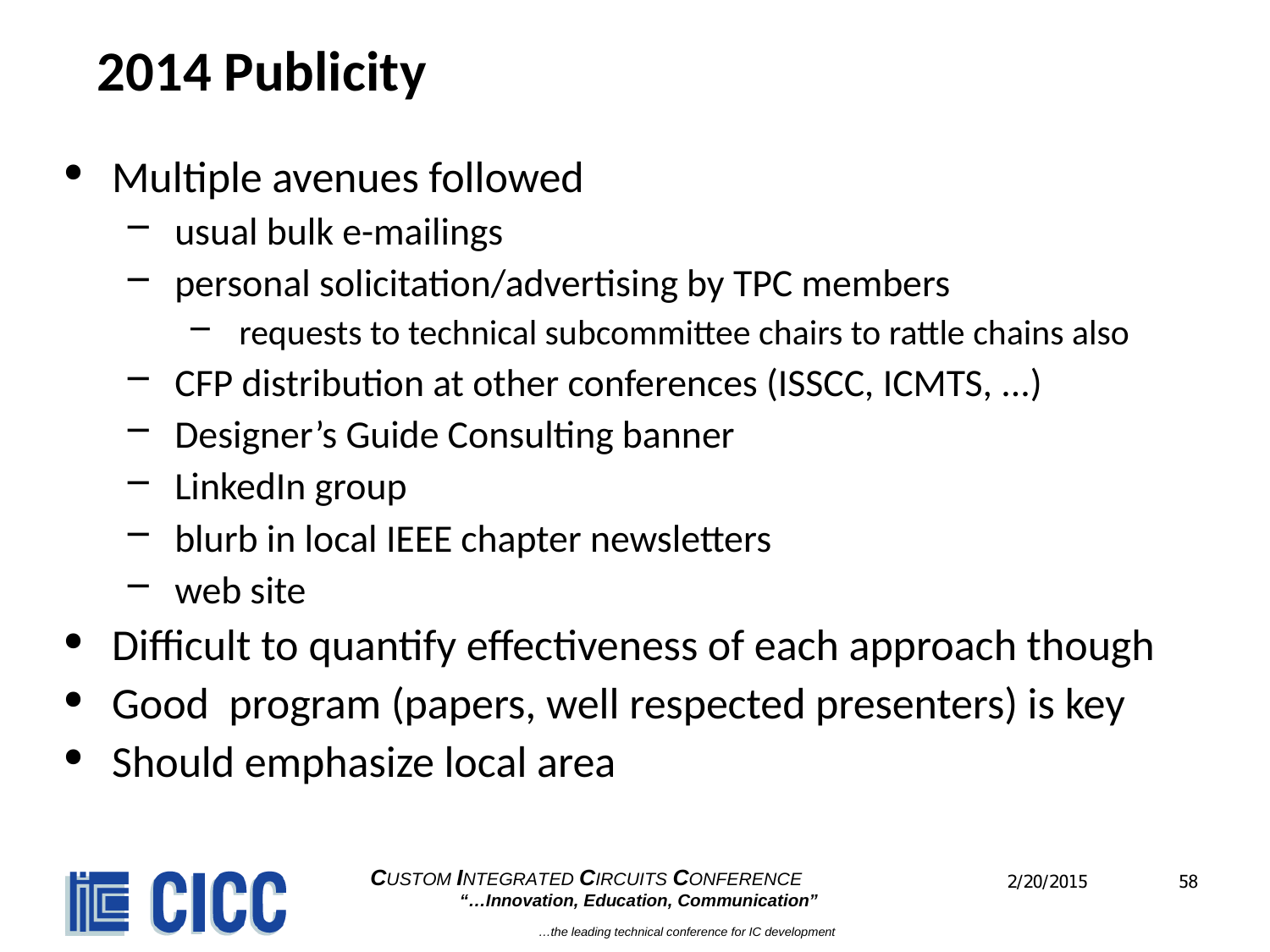

# 2014 Publicity
Multiple avenues followed
usual bulk e-mailings
personal solicitation/advertising by TPC members
requests to technical subcommittee chairs to rattle chains also
CFP distribution at other conferences (ISSCC, ICMTS, ...)
Designer’s Guide Consulting banner
LinkedIn group
blurb in local IEEE chapter newsletters
web site
Difficult to quantify effectiveness of each approach though
Good  program (papers, well respected presenters) is key
Should emphasize local area